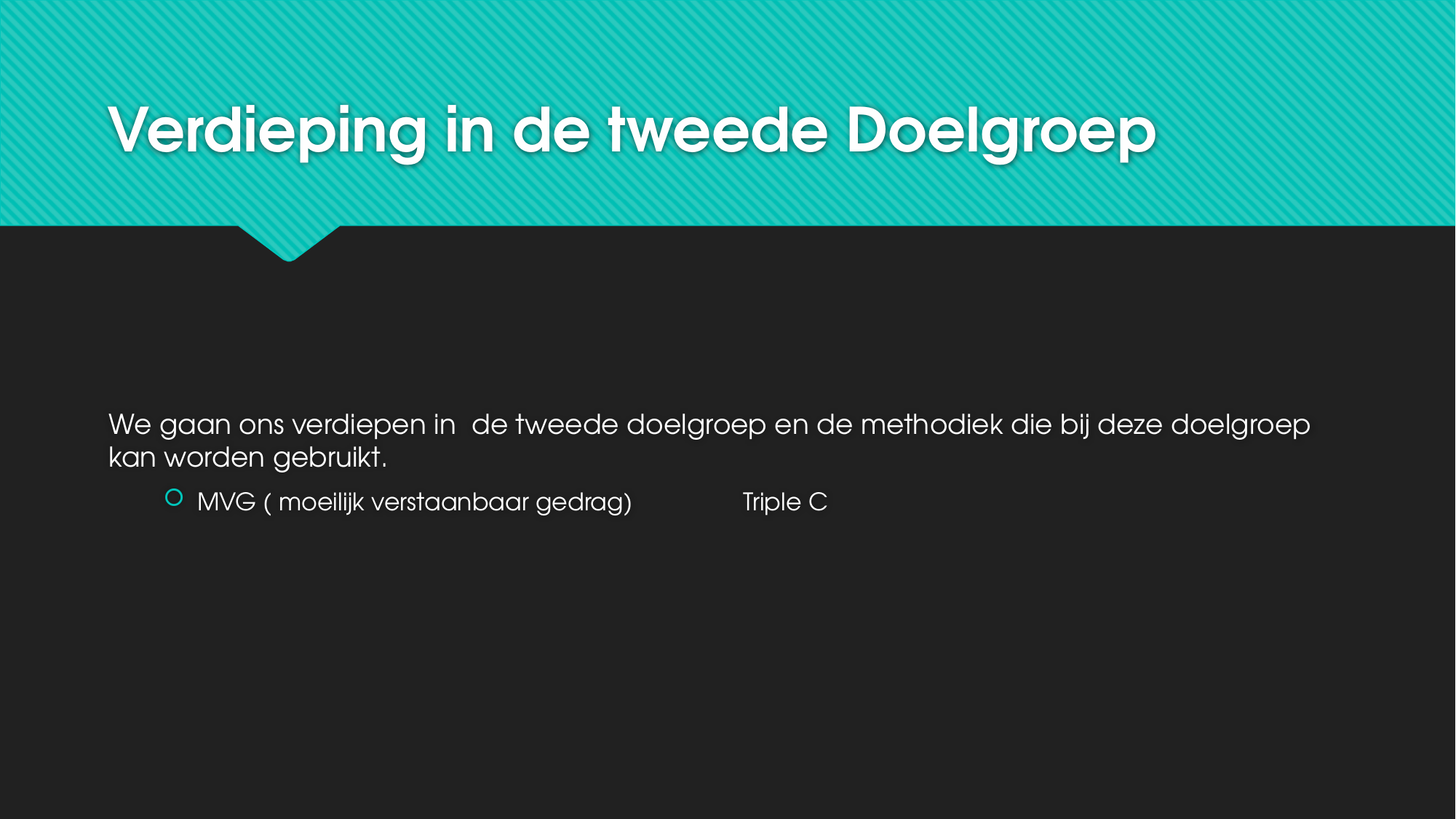

# Verdieping in de tweede Doelgroep
We gaan ons verdiepen in  de tweede doelgroep en de methodiek die bij deze doelgroep kan worden gebruikt.
MVG ( moeilijk verstaanbaar gedrag)		Triple C